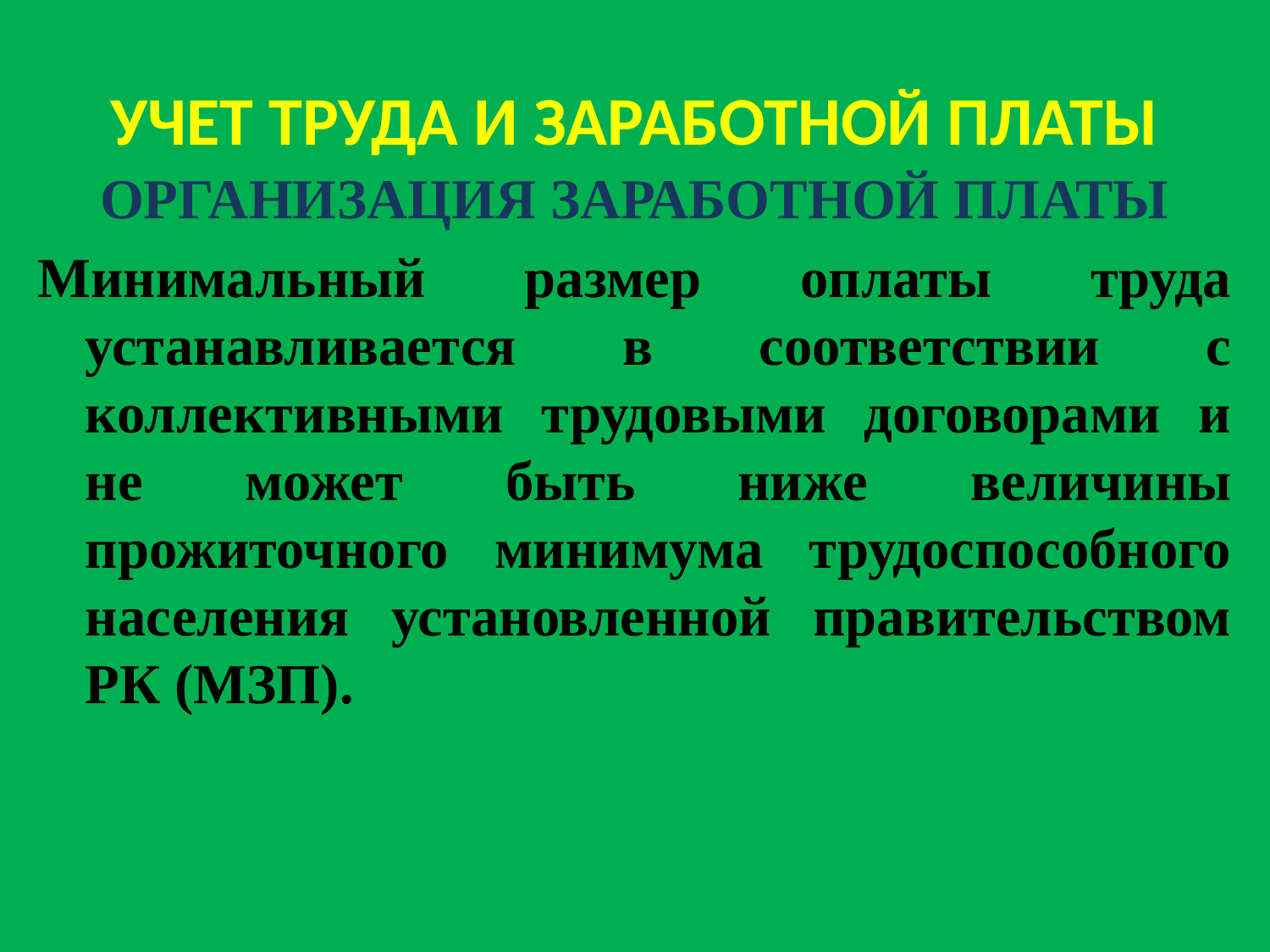

# УЧЕТ ТРУДА И ЗАРАБОТНОЙ ПЛАТЫ
ОРГАНИЗАЦИЯ ЗАРАБОТНОЙ ПЛАТЫ
Минимальный размер оплаты труда устанавливается в соответствии с коллективными трудовыми договорами и не может быть ниже величины прожиточного минимума трудоспособного населения установленной правительством РК (МЗП).